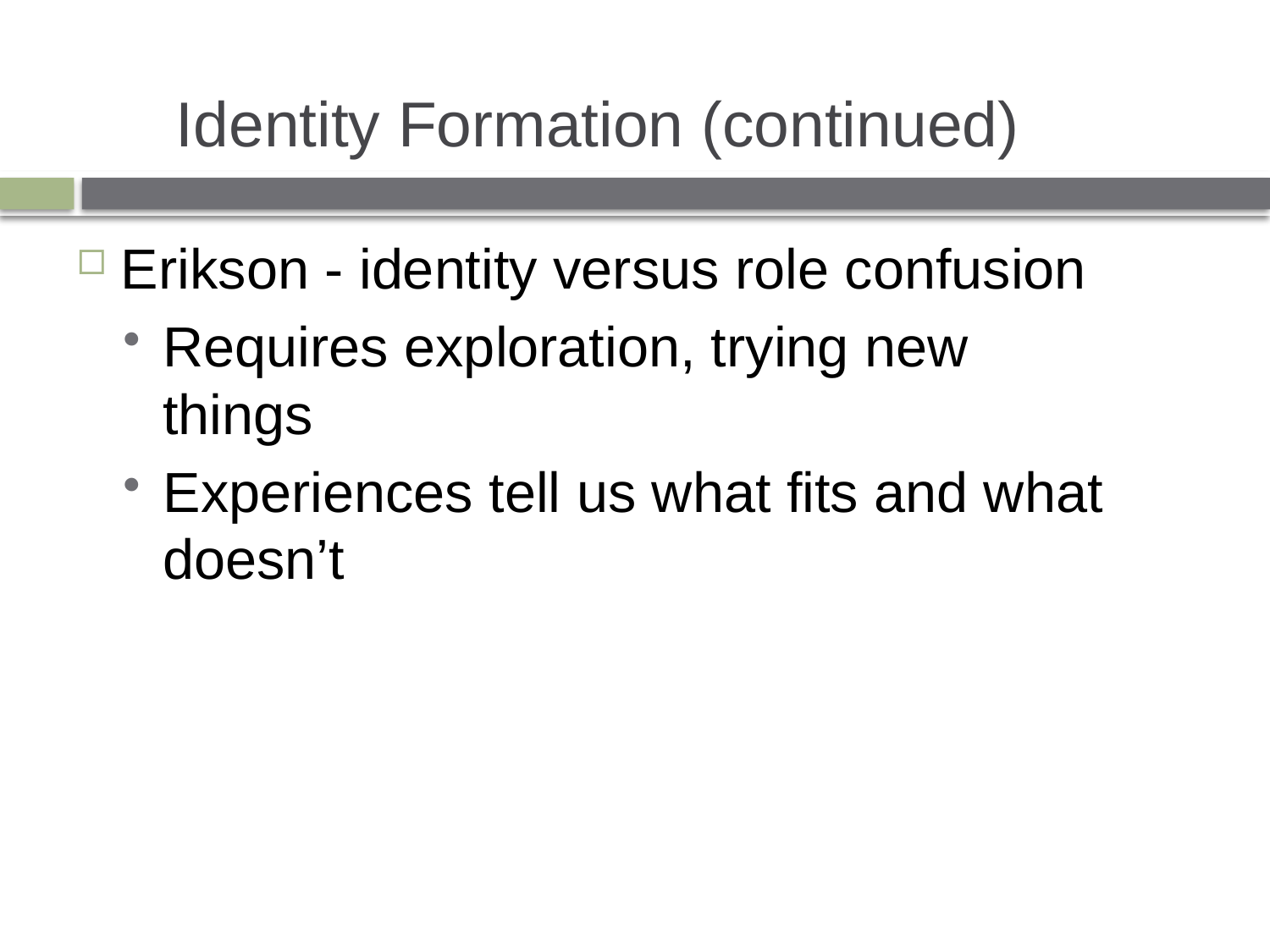

# Identity Formation (continued)
Erikson - identity versus role confusion
Requires exploration, trying new things
Experiences tell us what fits and what doesn’t